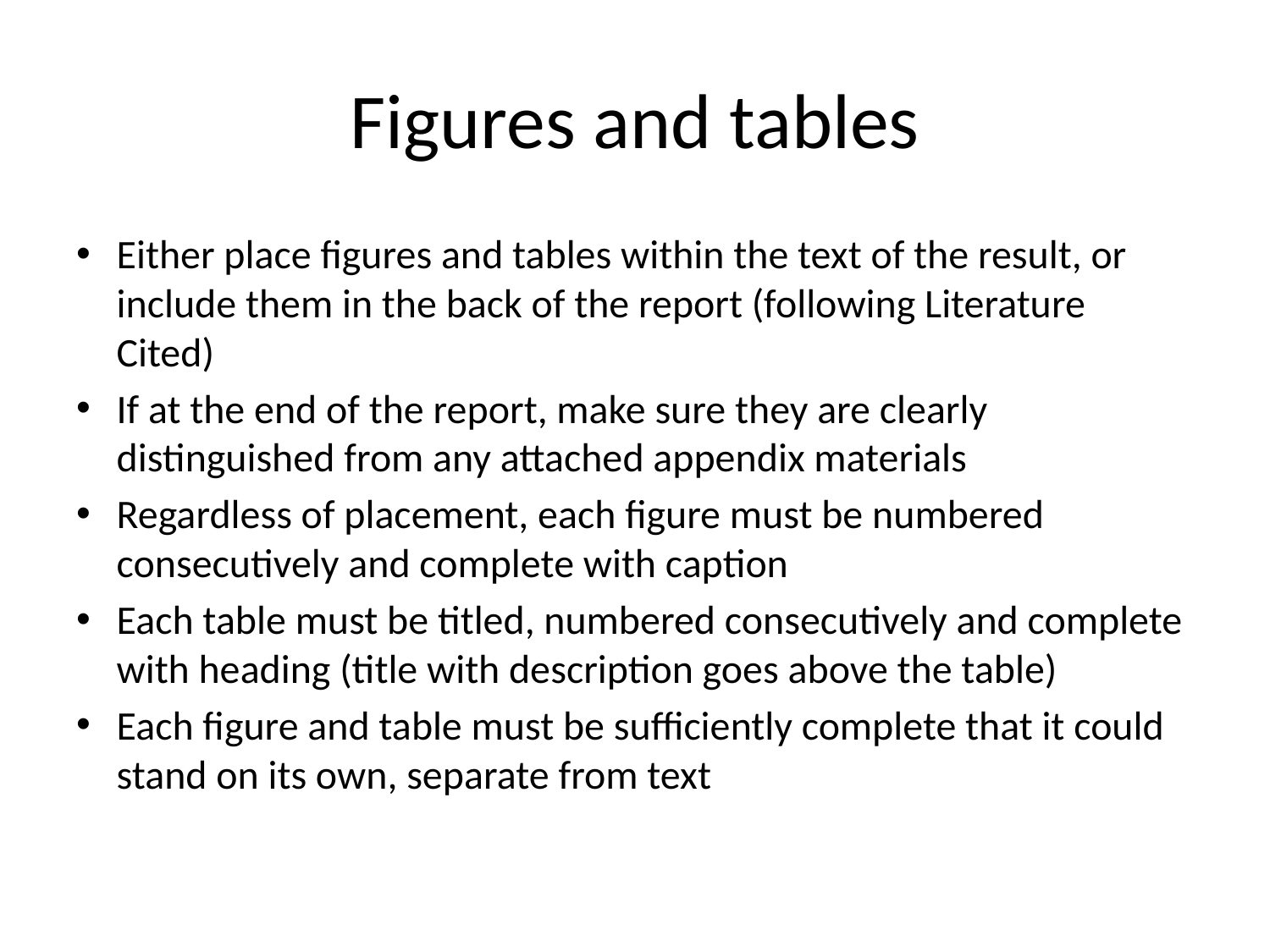

# Figures and tables
Either place figures and tables within the text of the result, or include them in the back of the report (following Literature Cited)
If at the end of the report, make sure they are clearly distinguished from any attached appendix materials
Regardless of placement, each figure must be numbered consecutively and complete with caption
Each table must be titled, numbered consecutively and complete with heading (title with description goes above the table)
Each figure and table must be sufficiently complete that it could stand on its own, separate from text